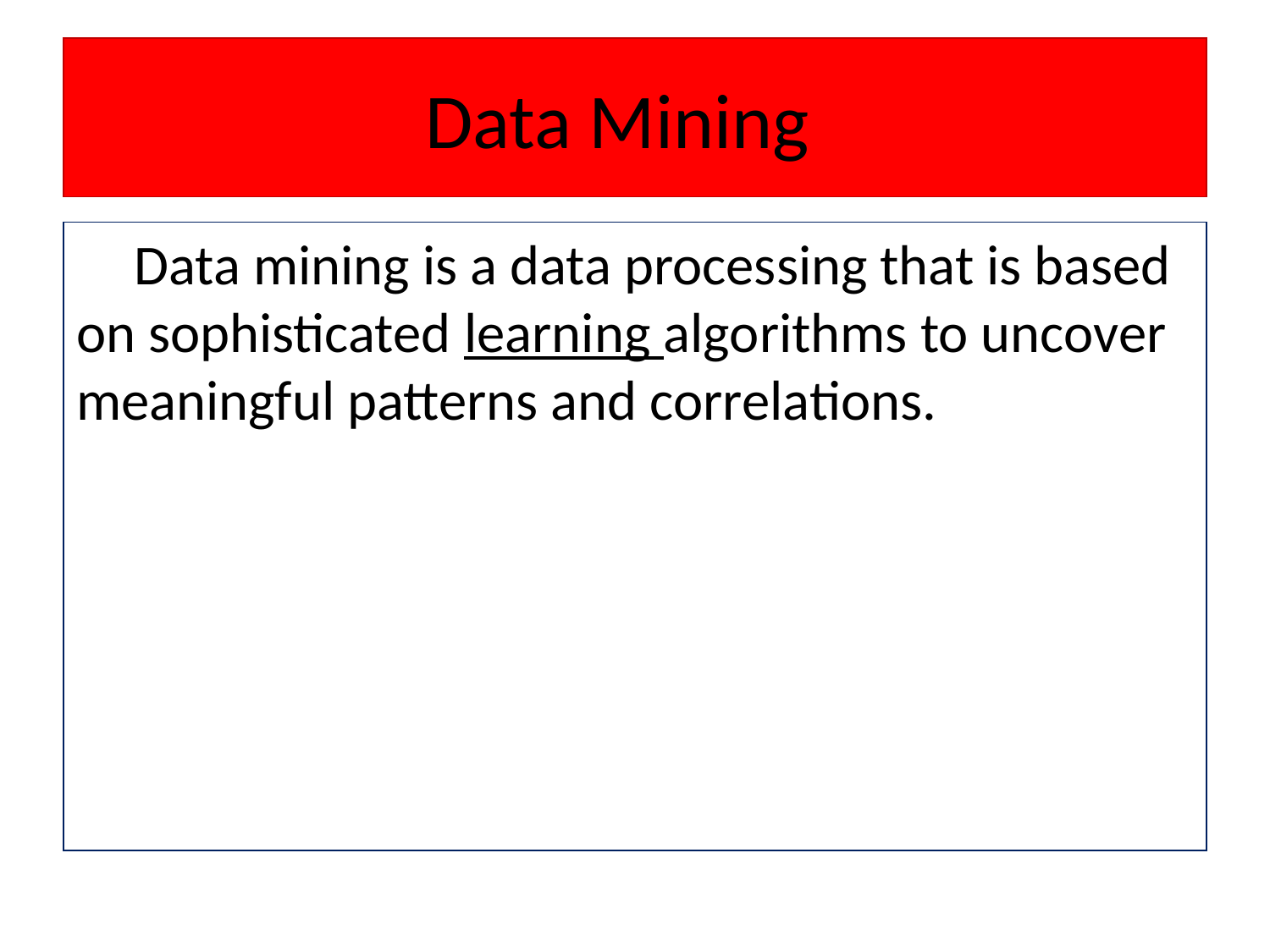

# Data Mining
     Data mining is a data processing that is based on sophisticated learning algorithms to uncover meaningful patterns and correlations.